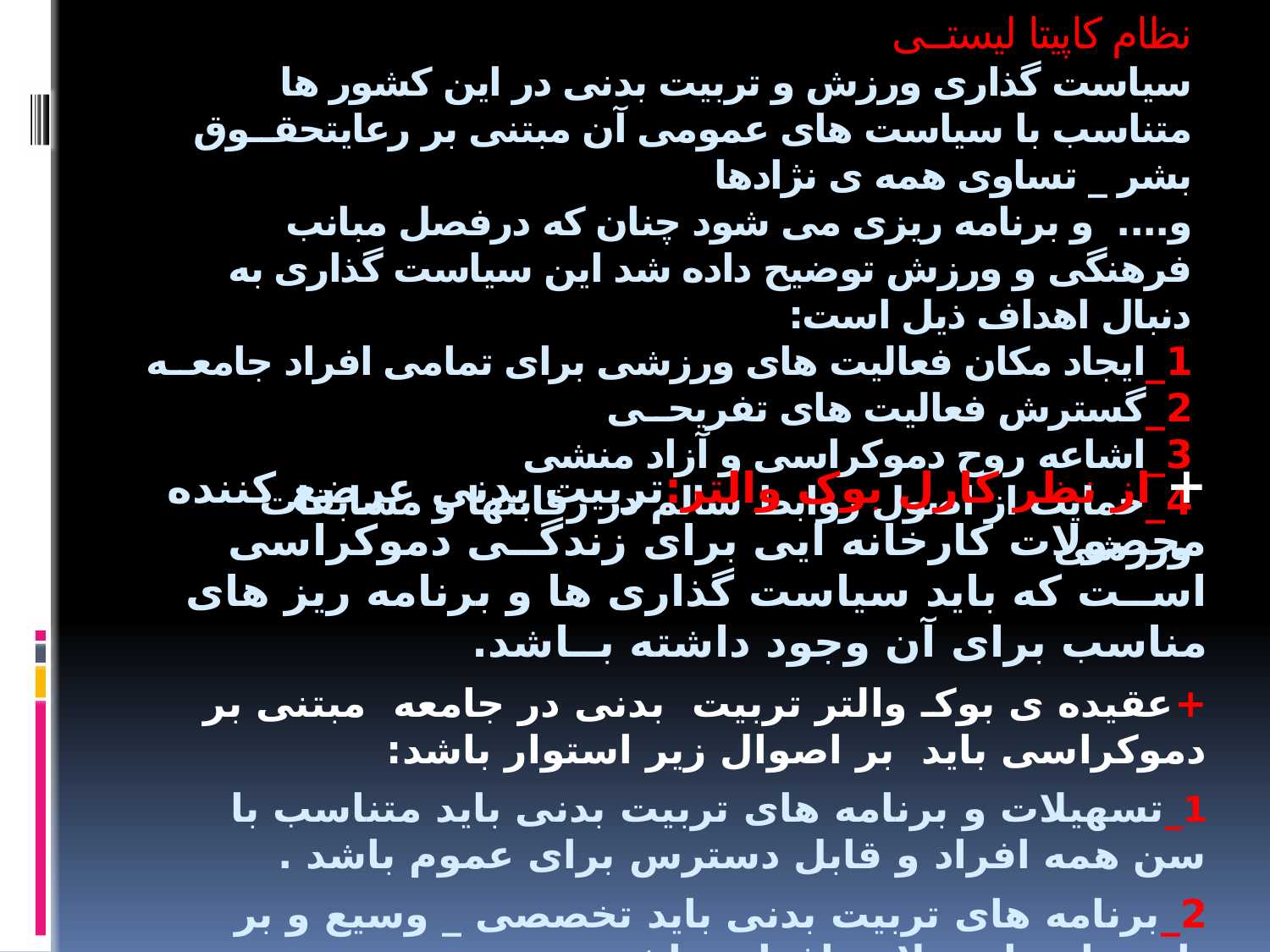

# نظام کاپیتا لیستــی سیاست گذاری ورزش و تربیت بدنی در این کشور ها متناسب با سیاست های عمومی آن مبتنی بر رعایتحقــوق بشر _ تساوی همه ی نژادها و....  و برنامه ریزی می شود چنان که درفصل مبانب فرهنگی و ورزش توضیح داده شد این سیاست گذاری به دنبال اهداف ذیل است: 1_ایجاد مکان فعالیت های ورزشی برای تمامی افراد جامعــه 2_گسترش فعالیت های تفریحــی 3_اشاعه روح دموکراسی و آزاد منشی 4_حمایت از اصول روابط سالم در رقابتها و مسابقات ورزشی
+ از نظر کارل بوک والتر:تربیت بدنی عرضع کننده محصولات کارخانه ایی برای زندگــی دموکراسی اســت که باید سیاست گذاری ها و برنامه ریز های مناسب برای آن وجود داشته بــاشد.
+عقیده ی بوکـ والتر تربیت  بدنی در جامعه  مبتنی بر دموکراسی باید  بر اصوال زیر استوار باشد:
1_تسهیلات و برنامه های تربیت بدنی باید متناسب با سن همه افراد و قابل دسترس برای عموم باشد .
2_برنامه های تربیت بدنی باید تخصصی _ وسیع و بر پایه نیاز ها و علایق افراد بــاشد.